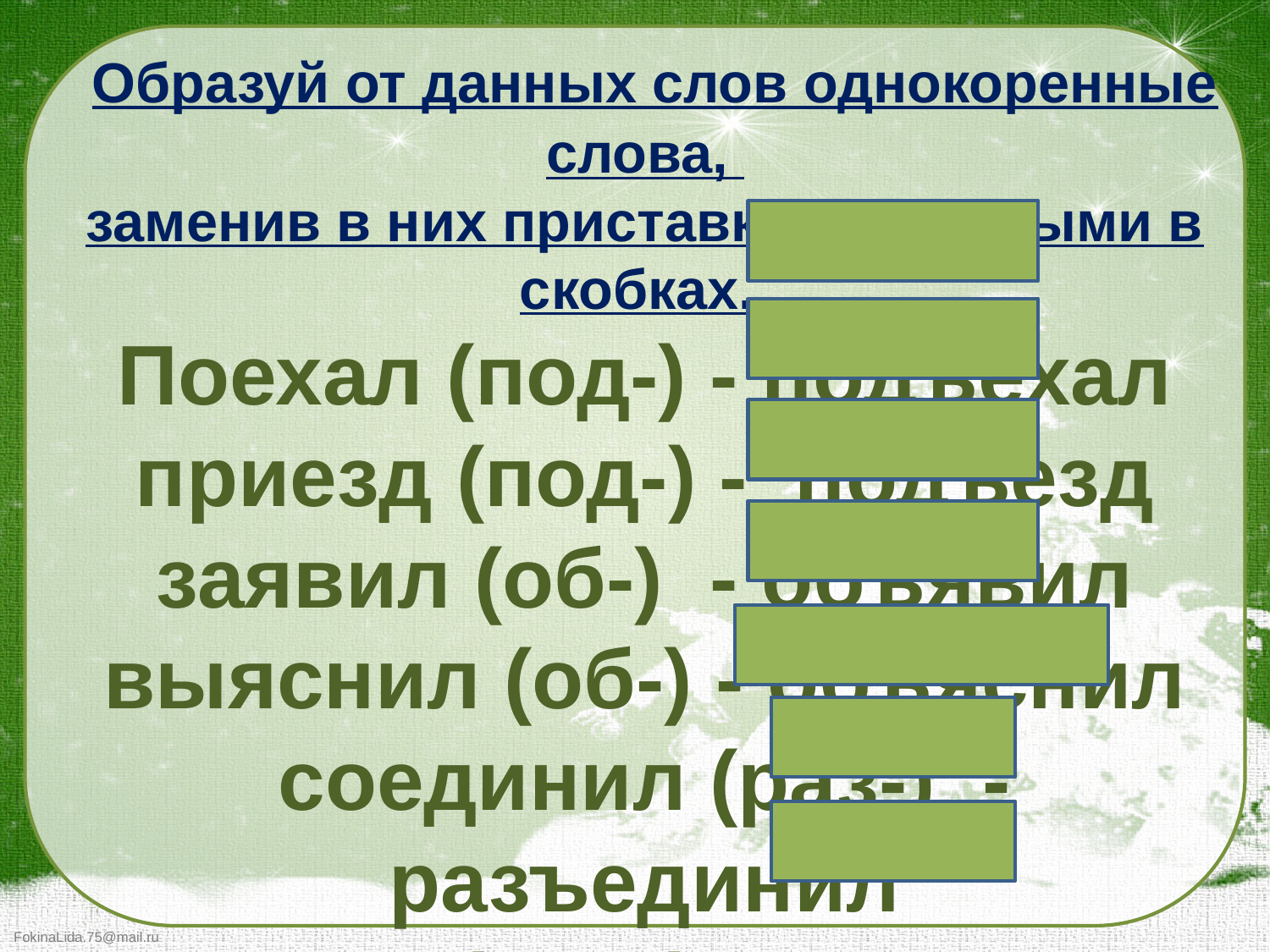

Образуй от данных слов однокоренные слова,
заменив в них приставки указанными в скобках.
Поехал (под-) - подъехал
приезд (под-) -  подъезд
заявил (об-)  - объявил
выяснил (об-) - объяснил
соединил (раз-)  - разъединил
приём (под-)  - подъём
приехал (от-) - отъезд